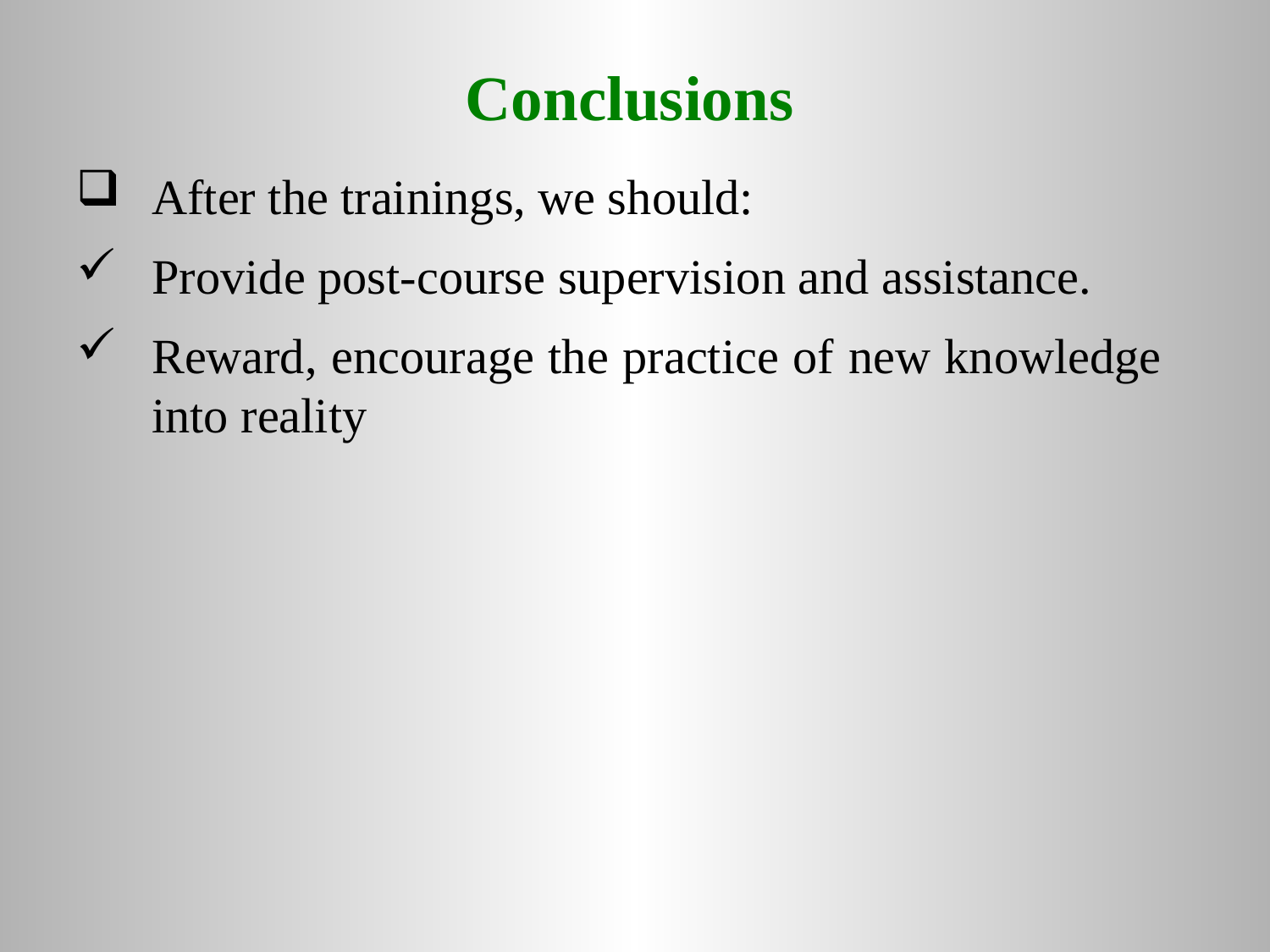

# Conclusions
After the trainings, we should:
Provide post-course supervision and assistance.
Reward, encourage the practice of new knowledge into reality